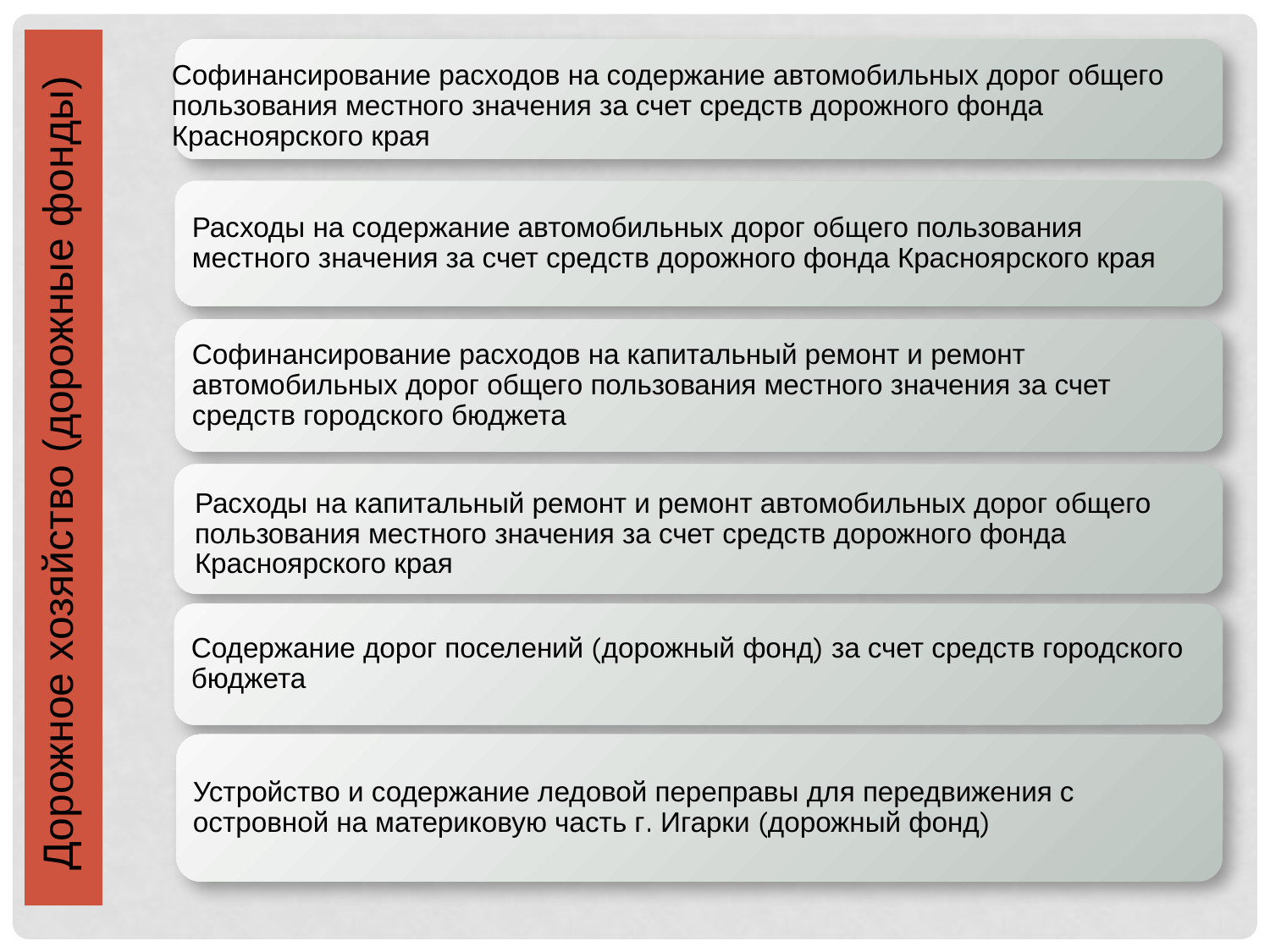

Дорожное хозяйство (дорожные фонды)

Софинансирование расходов на содержание автомобильных дорог общего пользования местного значения за счет средств дорожного фонда Красноярского края

Расходы на содержание автомобильных дорог общего пользования местного значения за счет средств дорожного фонда Красноярского края

Софинансирование расходов на капитальный ремонт и ремонт автомобильных дорог общего пользования местного значения за счет средств городского бюджета

Расходы на капитальный ремонт и ремонт автомобильных дорог общего пользования местного значения за счет средств дорожного фонда Красноярского края

Содержание дорог поселений (дорожный фонд) за счет средств городского бюджета

Устройство и содержание ледовой переправы для передвижения с островной на материковую часть г. Игарки (дорожный фонд)